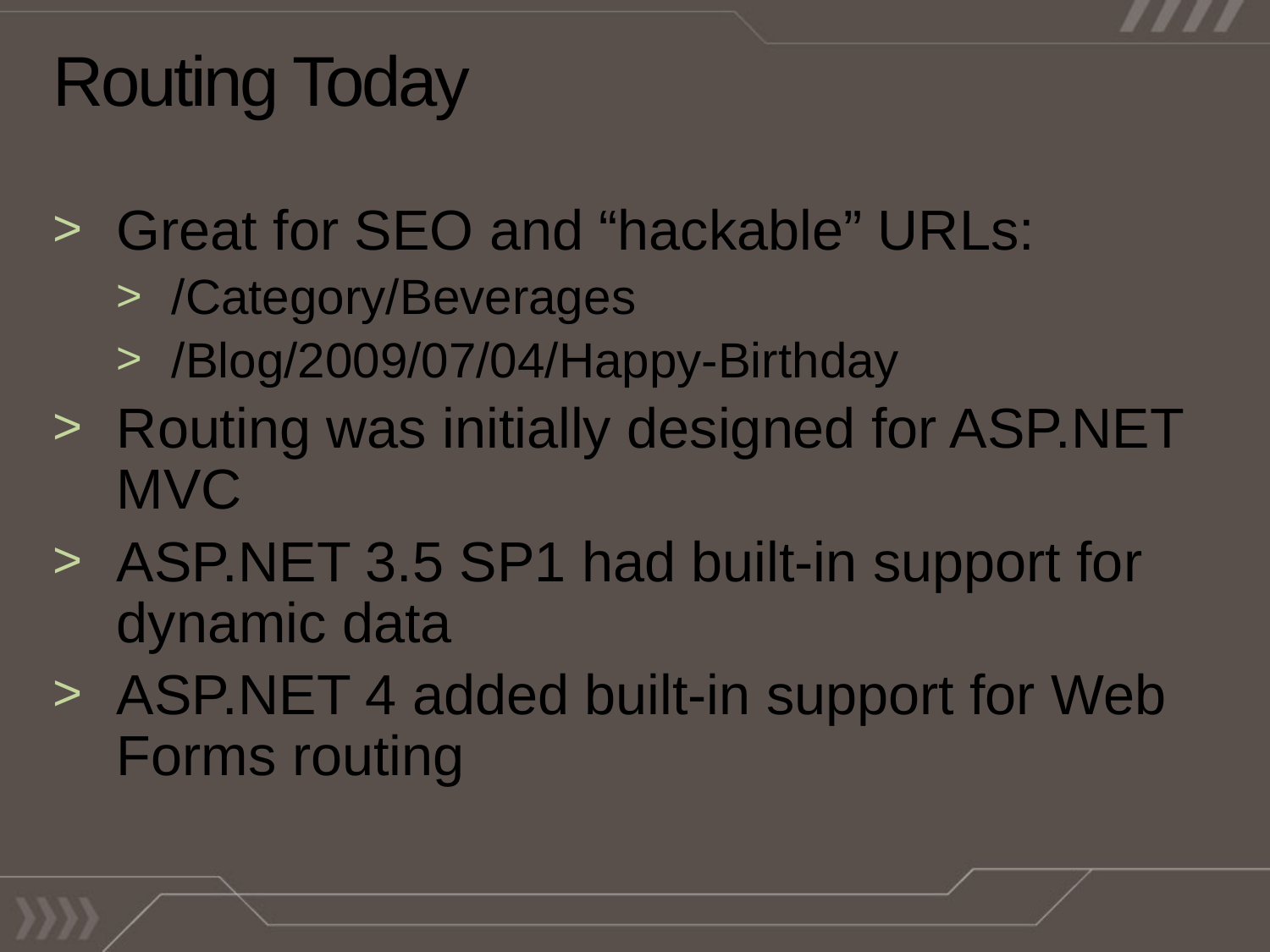

# Routing Today
Great for SEO and “hackable” URLs:
/Category/Beverages
/Blog/2009/07/04/Happy-Birthday
Routing was initially designed for ASP.NET MVC
ASP.NET 3.5 SP1 had built-in support for dynamic data
ASP.NET 4 added built-in support for Web Forms routing